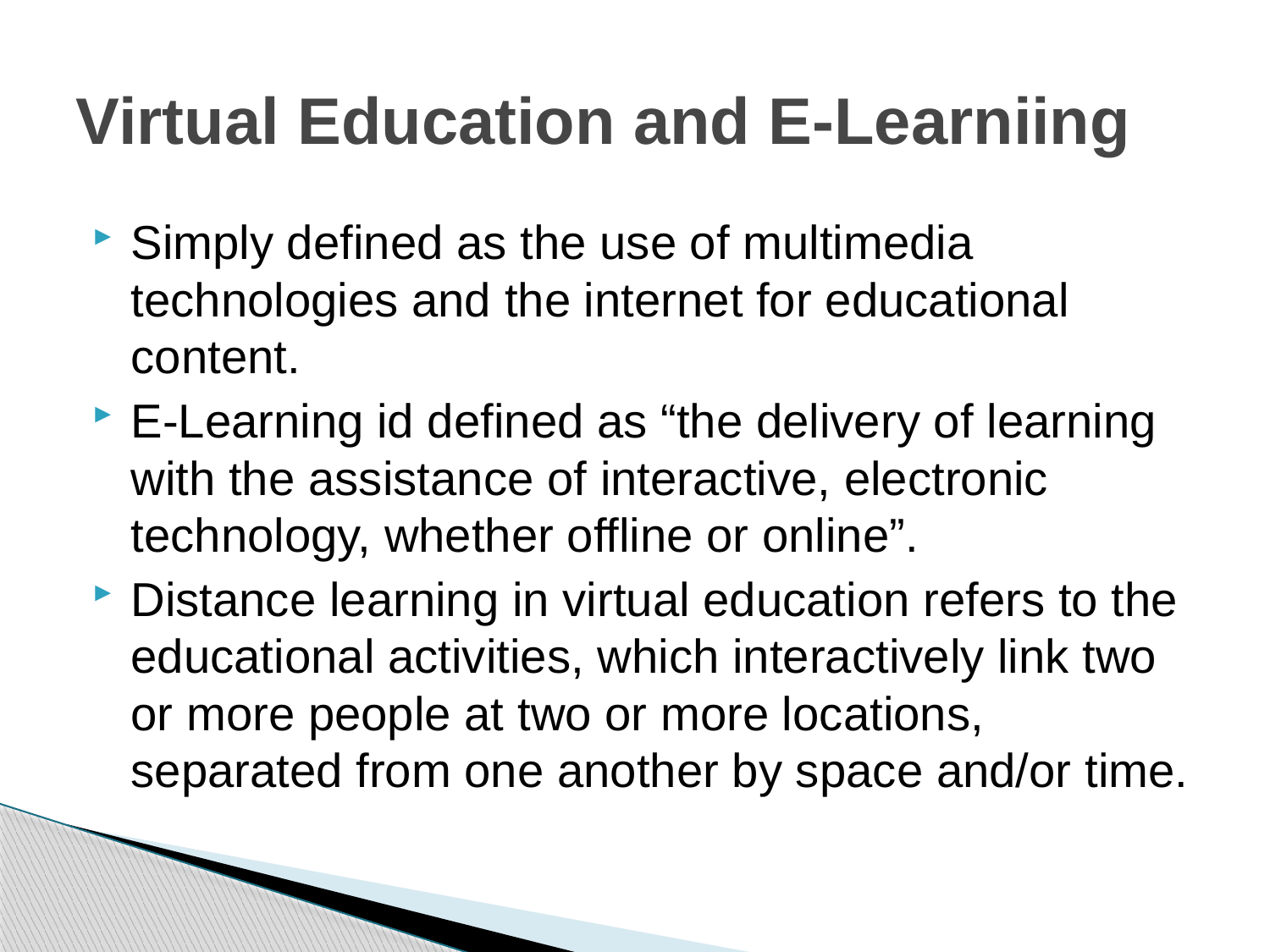

# Virtual Education and E-Learniing
Simply defined as the use of multimedia technologies and the internet for educational content.
E-Learning id defined as “the delivery of learning with the assistance of interactive, electronic technology, whether offline or online”.
Distance learning in virtual education refers to the educational activities, which interactively link two or more people at two or more locations, separated from one another by space and/or time.